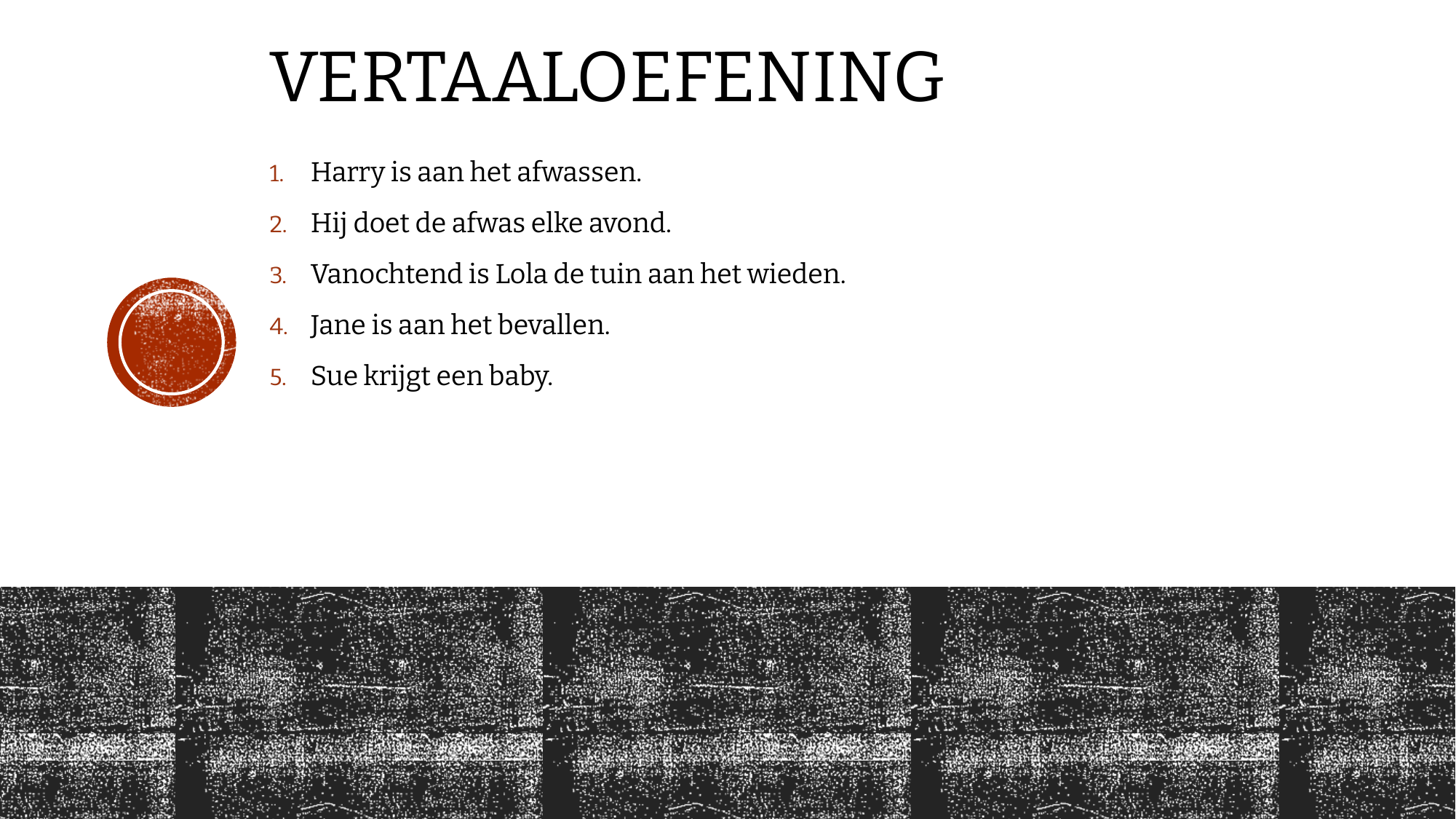

# VertaalOefening
Harry is aan het afwassen.
Hij doet de afwas elke avond.
Vanochtend is Lola de tuin aan het wieden.
Jane is aan het bevallen.
Sue krijgt een baby.